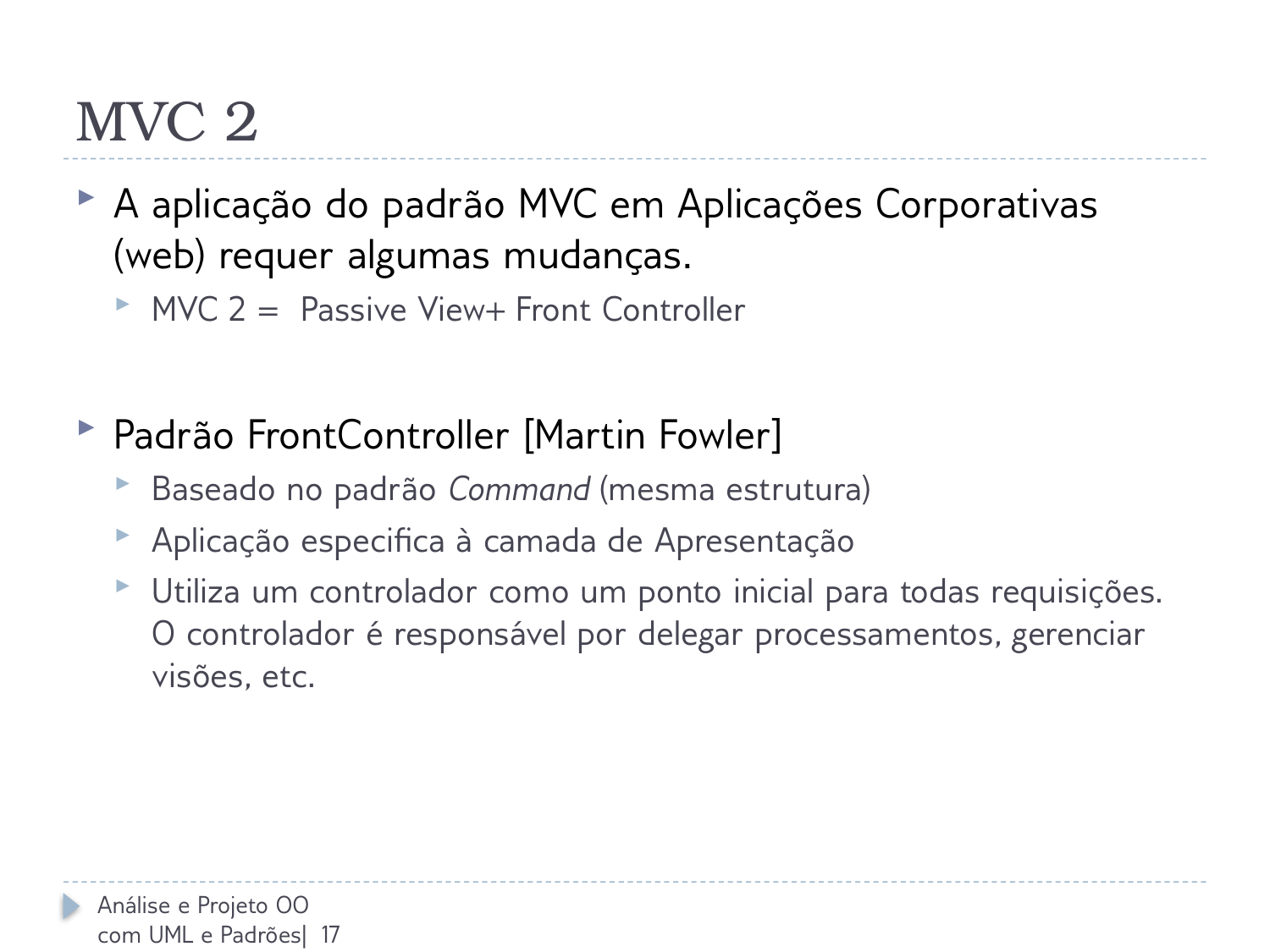

# MVC 2
A aplicação do padrão MVC em Aplicações Corporativas (web) requer algumas mudanças.
MVC 2 =  Passive View+ Front Controller

Padrão FrontController [Martin Fowler]
Baseado no padrão Command (mesma estrutura)
Aplicação especifica à camada de Apresentação
Utiliza um controlador como um ponto inicial para todas requisições. O controlador é responsável por delegar processamentos, gerenciar visões, etc.

Análise e Projeto OO com UML e Padrões|  17